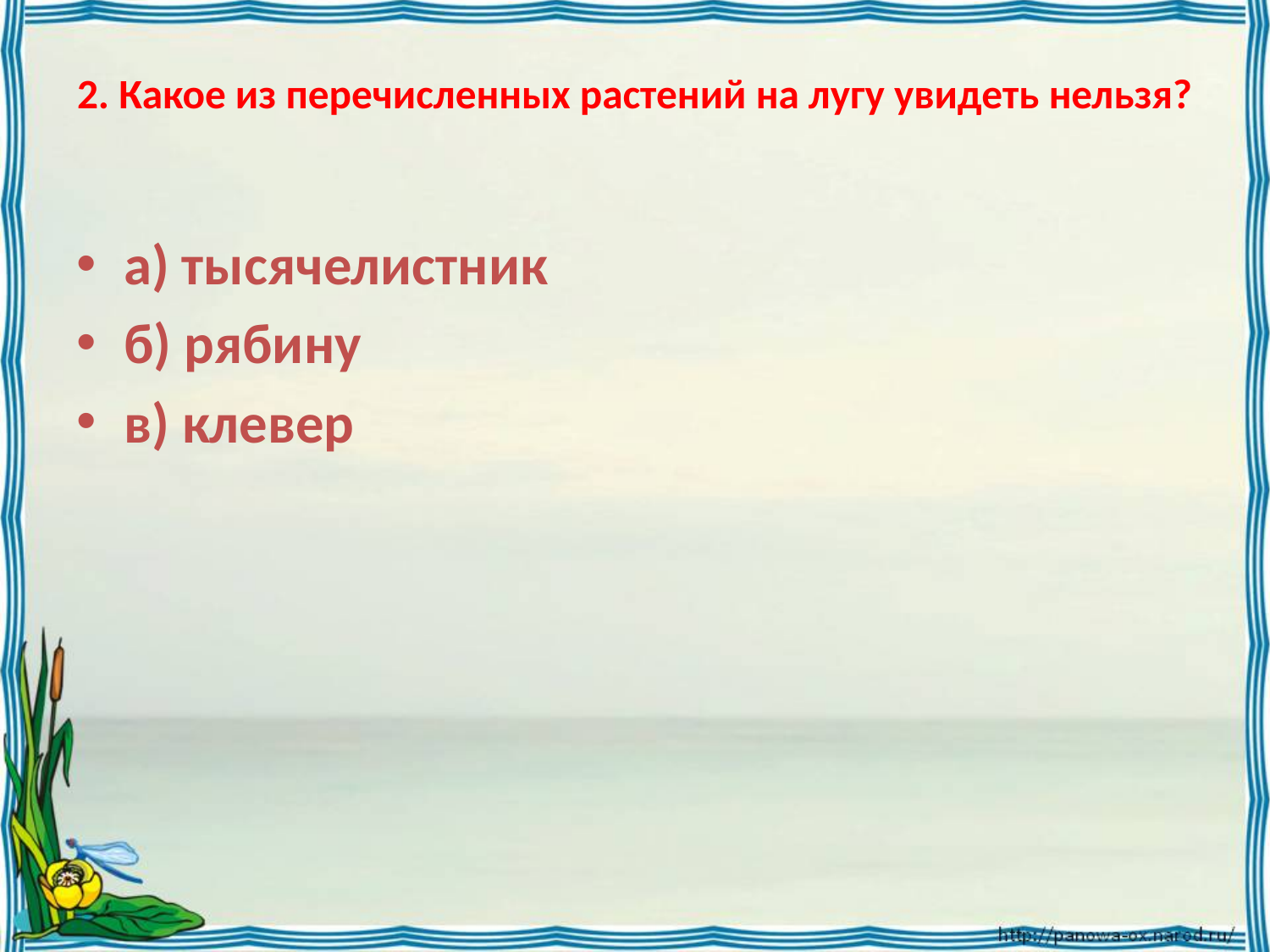

# 2. Какое из перечисленных растений на лугу увидеть нельзя?
а) тысячелистник
б) рябину
в) клевер